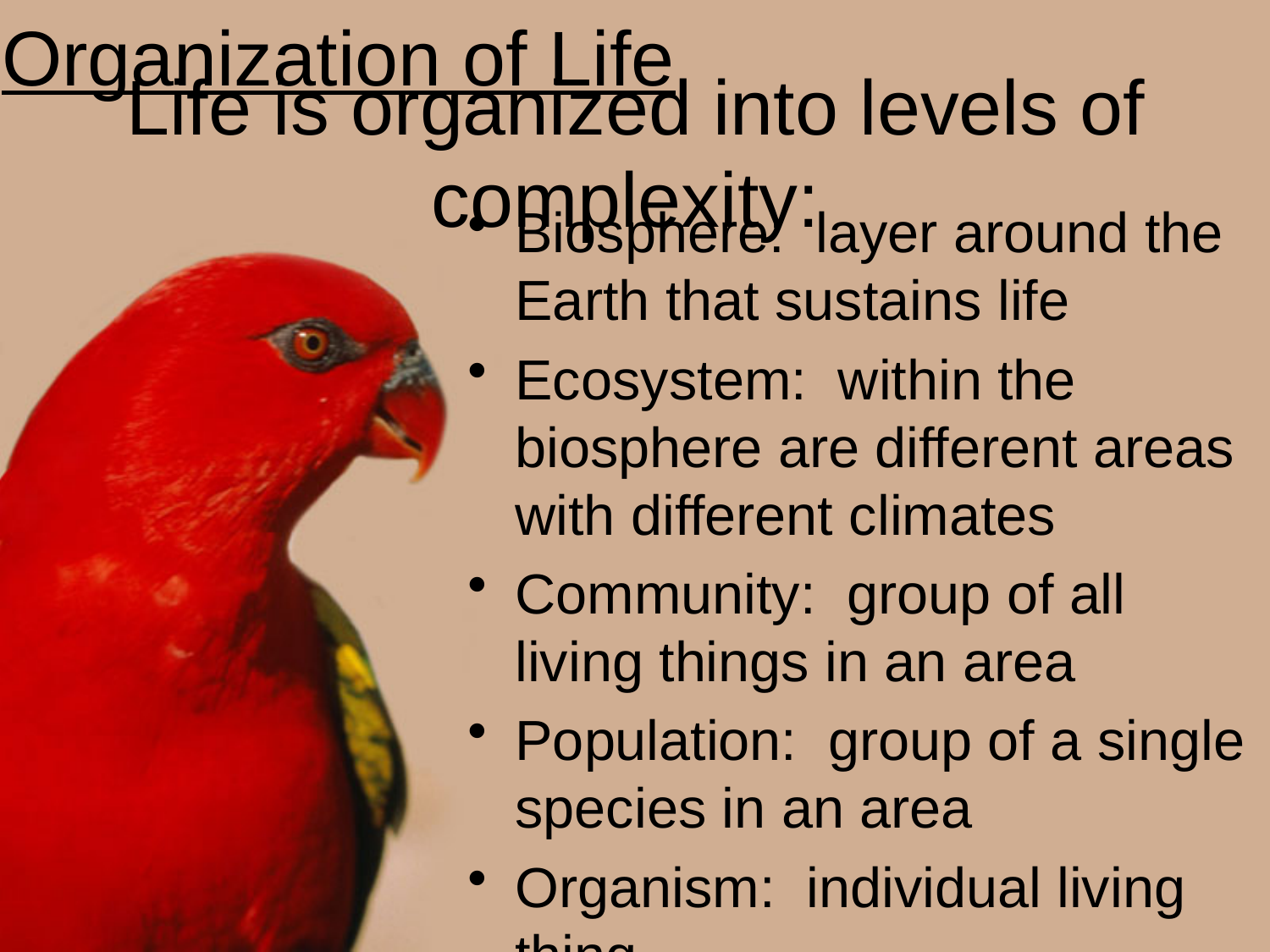

Organization of Life
Life is organized into levels of complexity:
Biosphere:  layer around the Earth that sustains life
Ecosystem:  within the biosphere are different areas with different climates
Community:  group of all living things in an area
Population:  group of a single species in an area
Organism:  individual living thing